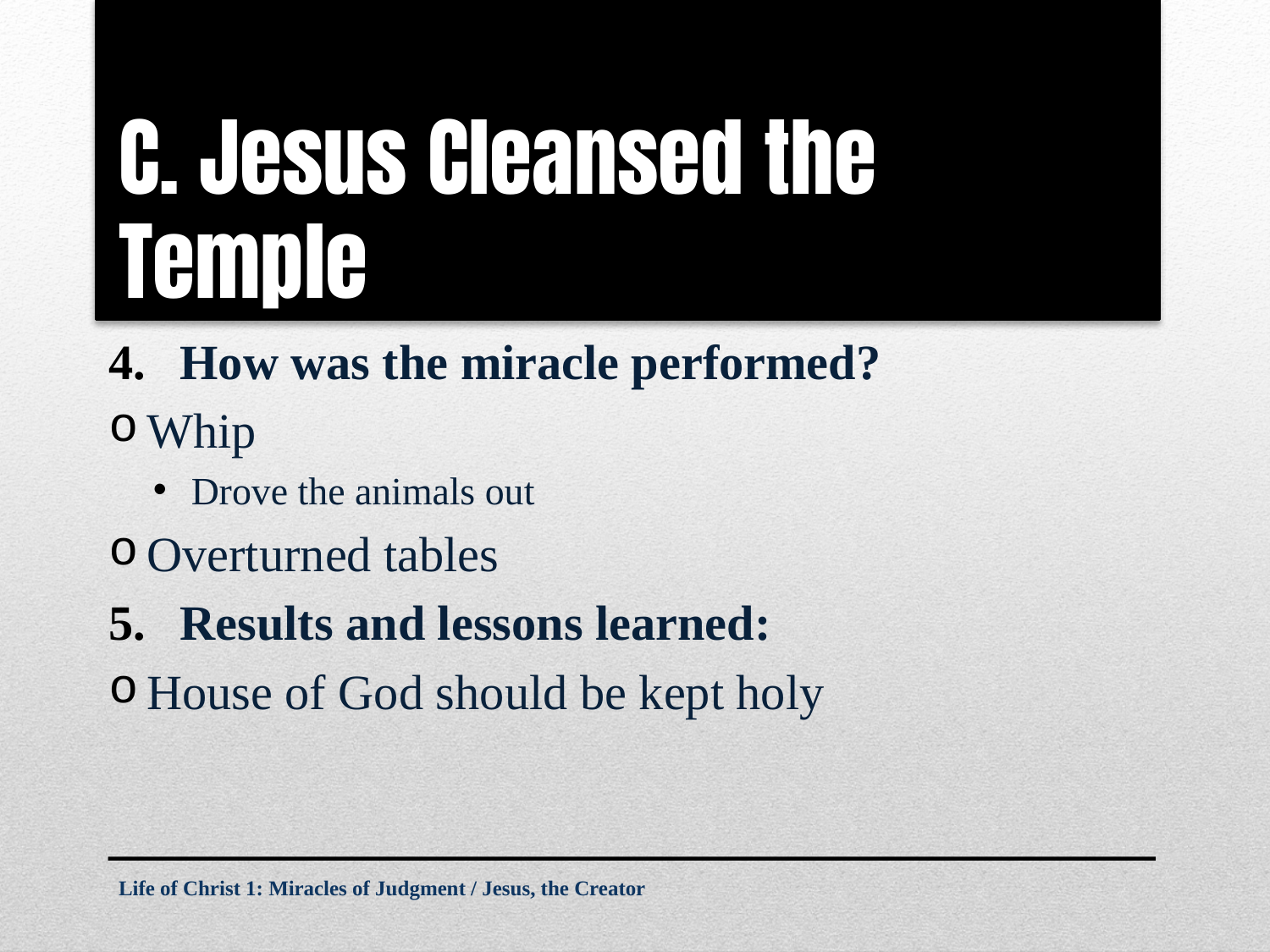

# C. Jesus Cleansed the Temple
How was the miracle performed?
Whip
Drove the animals out
Overturned tables
Results and lessons learned:
House of God should be kept holy

Life of Christ 1: Miracles of Judgment / Jesus, the Creator